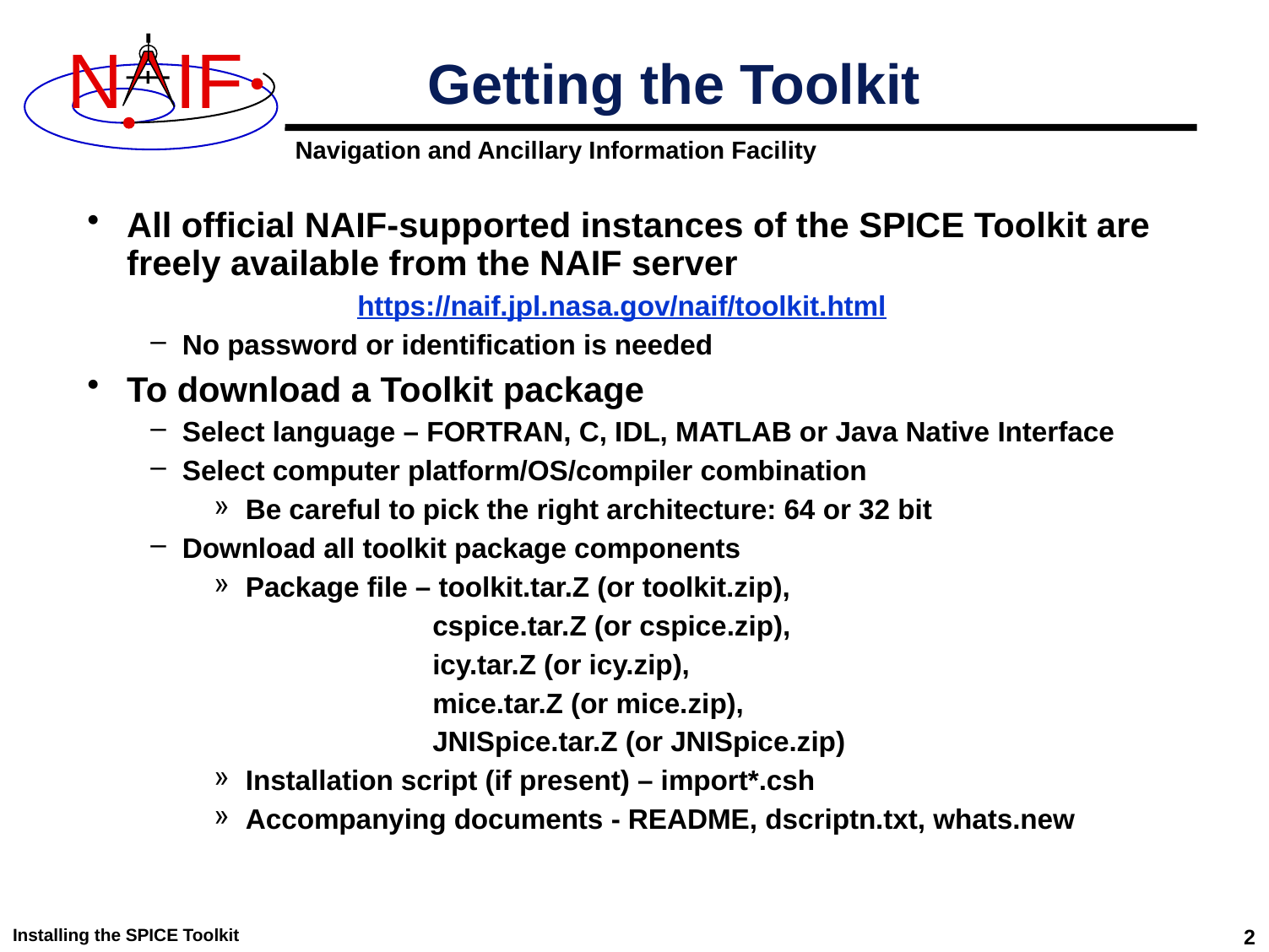

# Getting the Toolkit
All official NAIF-supported instances of the SPICE Toolkit are freely available from the NAIF server
                https://naif.jpl.nasa.gov/naif/toolkit.html
No password or identification is needed
To download a Toolkit package
Select language – FORTRAN, C, IDL, MATLAB or Java Native Interface
Select computer platform/OS/compiler combination
Be careful to pick the right architecture: 64 or 32 bit
Download all toolkit package components
Package file – toolkit.tar.Z (or toolkit.zip),
                            cspice.tar.Z (or cspice.zip),
                            icy.tar.Z (or icy.zip),
                            mice.tar.Z (or mice.zip),
                            JNISpice.tar.Z (or JNISpice.zip)
Installation script (if present) – import*.csh
Accompanying documents - README, dscriptn.txt, whats.new
Installing the SPICE Toolkit
2